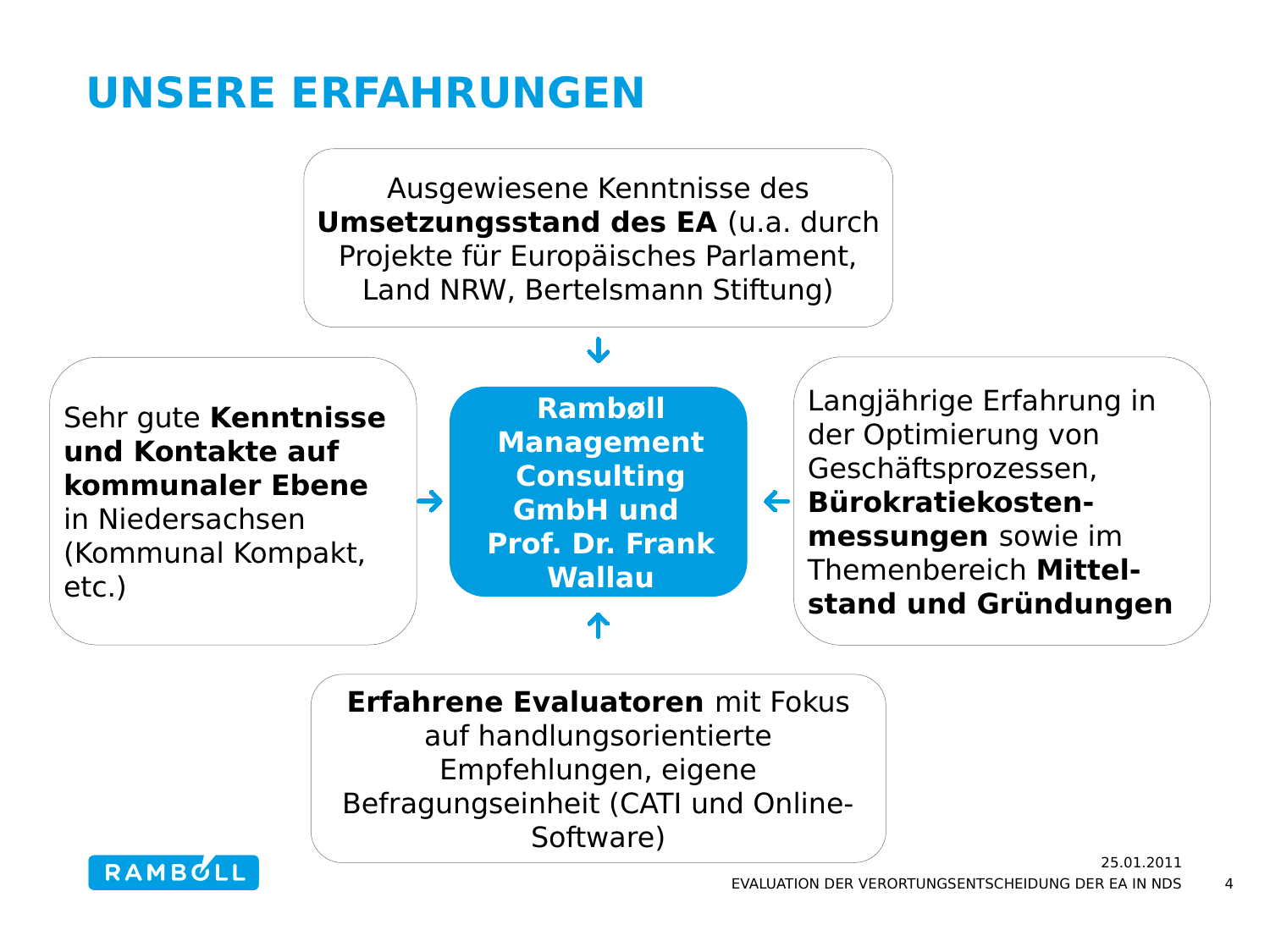

# Unsere Erfahrungen
Ausgewiesene Kenntnisse des Umsetzungsstand des EA (u.a. durch Projekte für Europäisches Parlament, Land NRW, Bertelsmann Stiftung)

Langjährige Erfahrung in der Optimierung von  Geschäftsprozessen, Bürokratiekosten-messungen sowie im Themenbereich Mittel-stand und Gründungen
Sehr gute Kenntnisse und Kontakte auf kommunaler Ebene in Niedersachsen (Kommunal Kompakt, etc.)
Rambøll Management Consulting GmbH und
Prof. Dr. Frank Wallau

Erfahrene Evaluatoren mit Fokus auf handlungsorientierte Empfehlungen, eigene Befragungseinheit (CATI und Online-Software)
25.01.2011
Evaluation der Verortungsentscheidung der EA in Nds
4